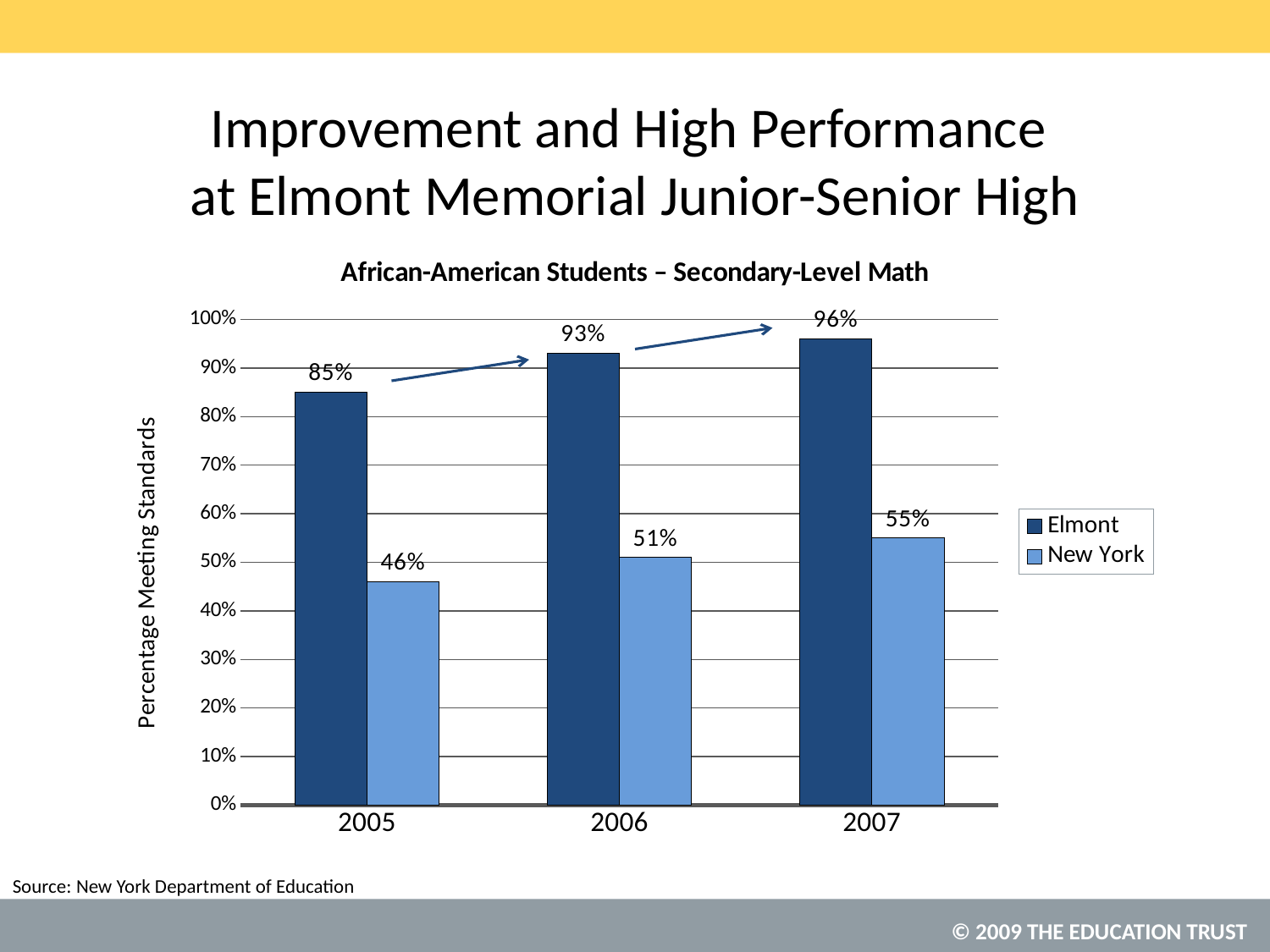

# Improvement and High Performance at Elmont Memorial Junior-Senior High

### Chart: African-American Students – Secondary-Level Math

| Category | Elmont | New York |
|---|---|---|
| 2005 | 0.8500000000000006 | 0.46 |
| 2006 | 0.93 | 0.51 |
| 2007 | 0.9600000000000006 | 0.55 |
New York Department of Education